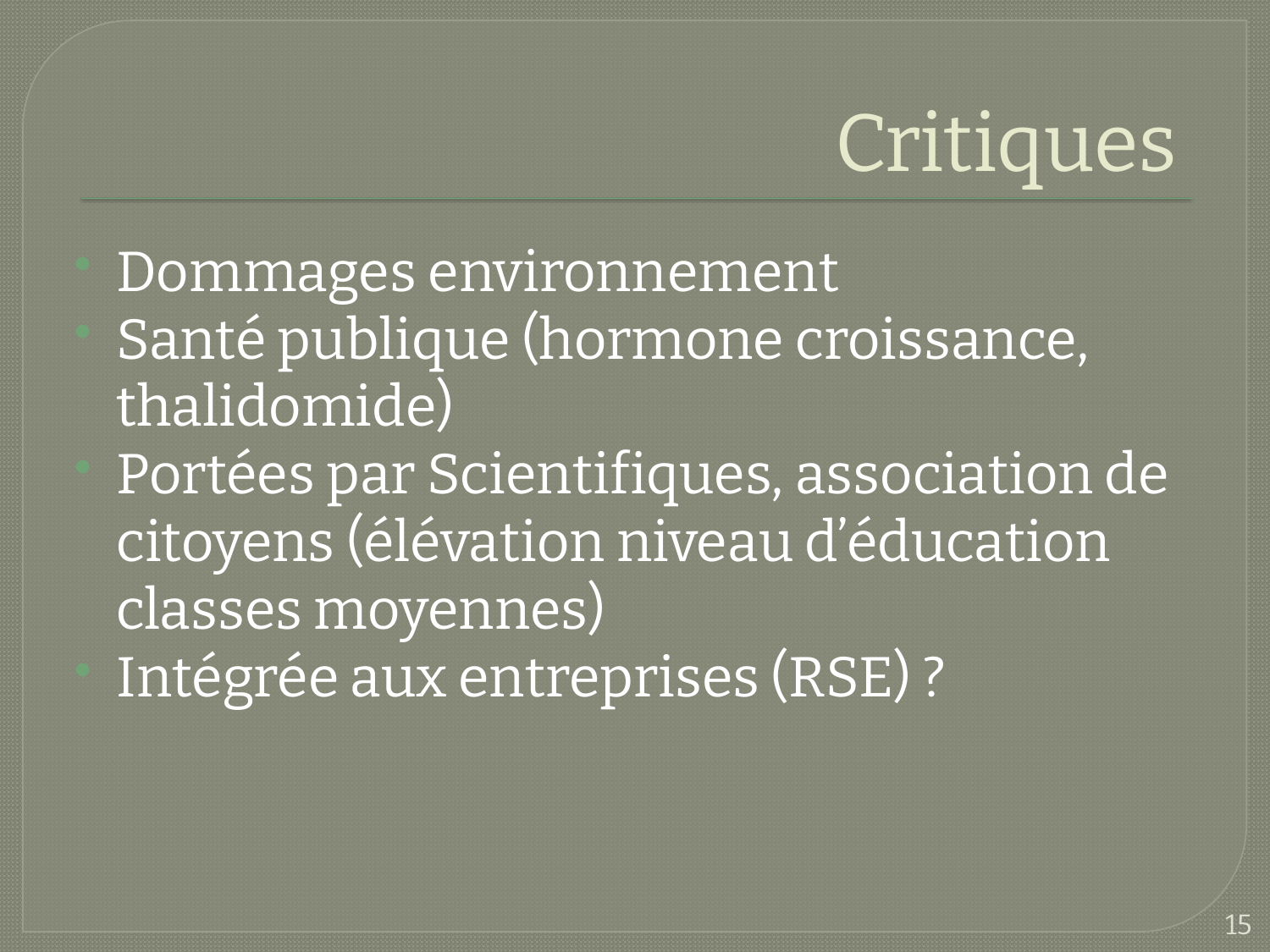

# Critiques
Dommages environnement
Santé publique (hormone croissance, thalidomide)
Portées par Scientifiques, association de citoyens (élévation niveau d’éducation classes moyennes)
Intégrée aux entreprises (RSE) ?
15